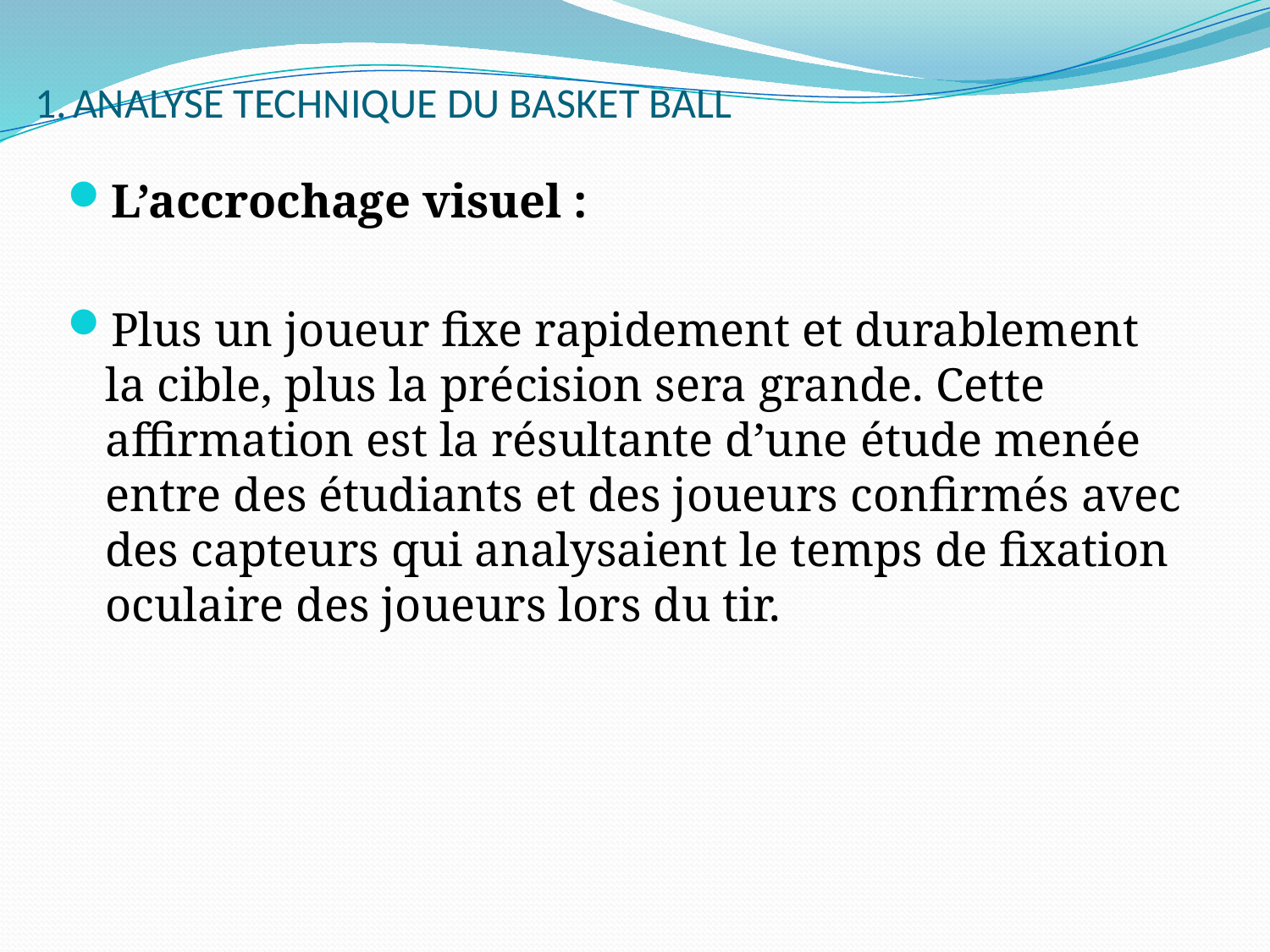

ANALYSE TECHNIQUE DU BASKET BALL
L’accrochage visuel :

Plus un joueur fixe rapidement et durablement la cible, plus la précision sera grande. Cette affirmation est la résultante d’une étude menée entre des étudiants et des joueurs confirmés avec des capteurs qui analysaient le temps de fixation oculaire des joueurs lors du tir.